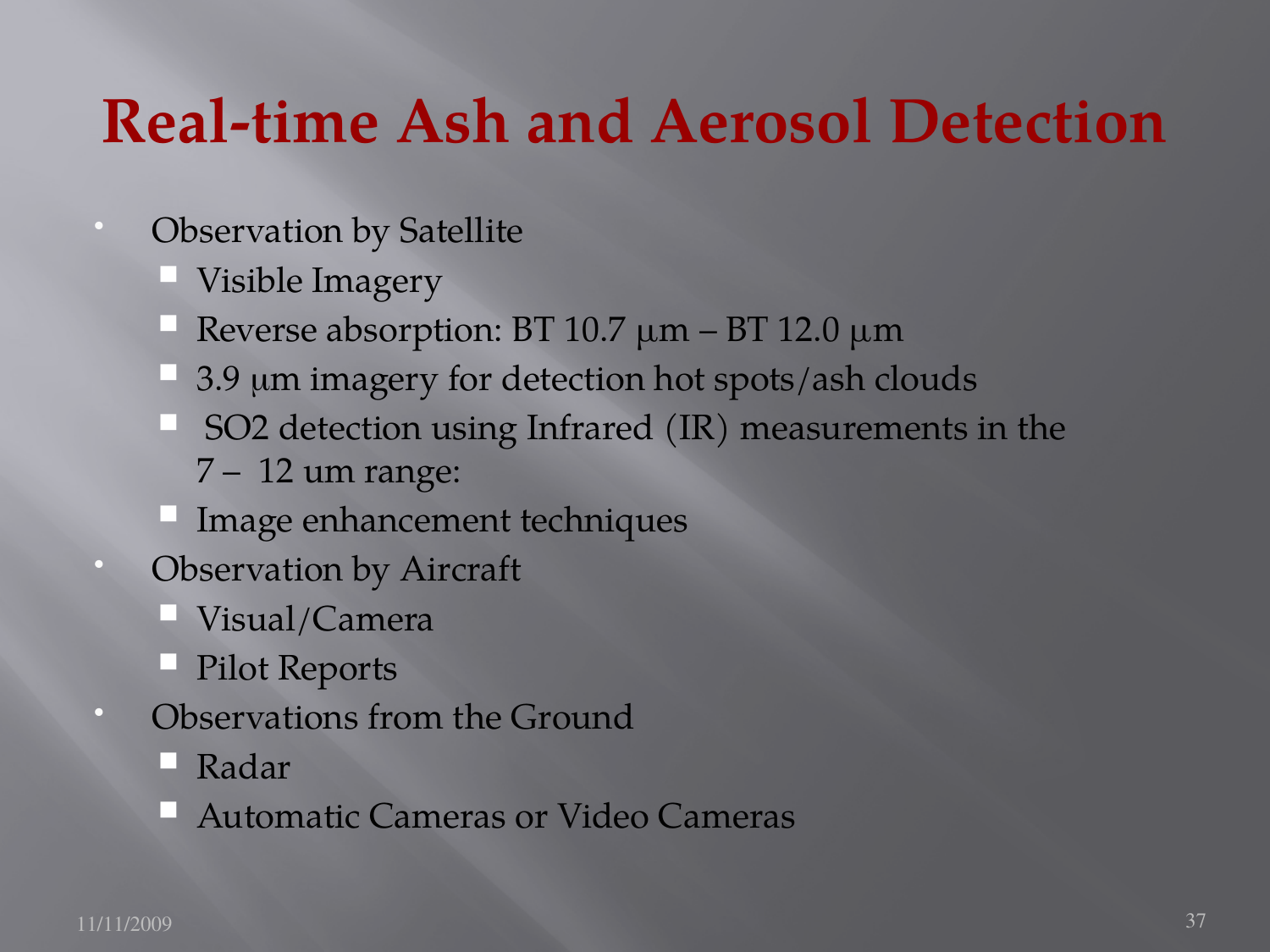

# Real-time Ash and Aerosol Detection
Observation by Satellite
Visible Imagery
Reverse absorption: BT 10.7 µm – BT 12.0 µm
3.9 μm imagery for detection hot spots/ash clouds
 SO2 detection using Infrared (IR) measurements in the               7 –  12 um range:
Image enhancement techniques
Observation by Aircraft
Visual/Camera
Pilot Reports
Observations from the Ground
Radar
Automatic Cameras or Video Cameras

11/11/2009
37